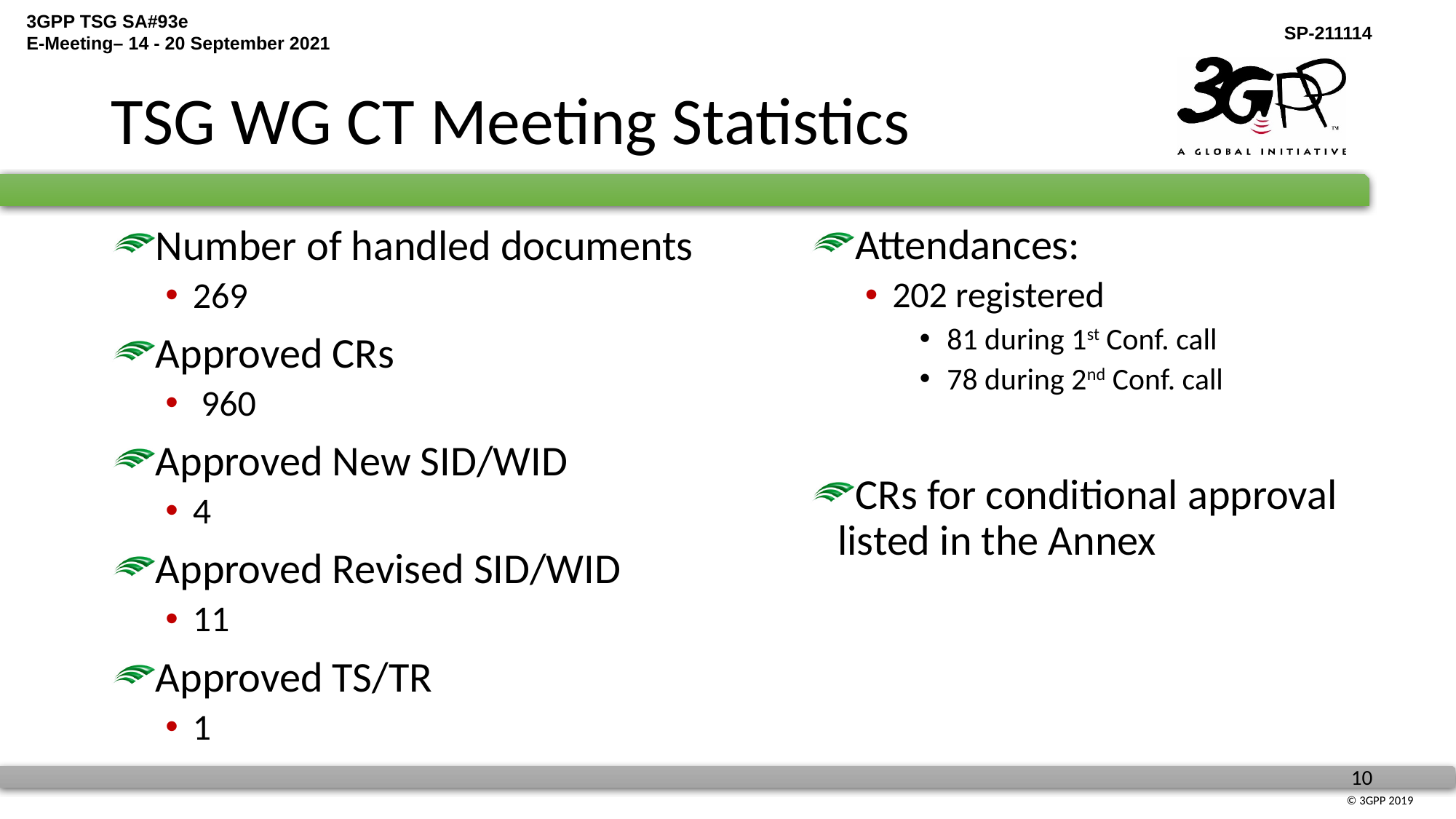

# TSG WG CT Meeting Statistics
Attendances:
202 registered
81 during 1st Conf. call
78 during 2nd Conf. call

CRs for conditional approval listed in the Annex
Number of handled documents
269
Approved CRs
 960
Approved New SID/WID
4
Approved Revised SID/WID
11
Approved TS/TR
1